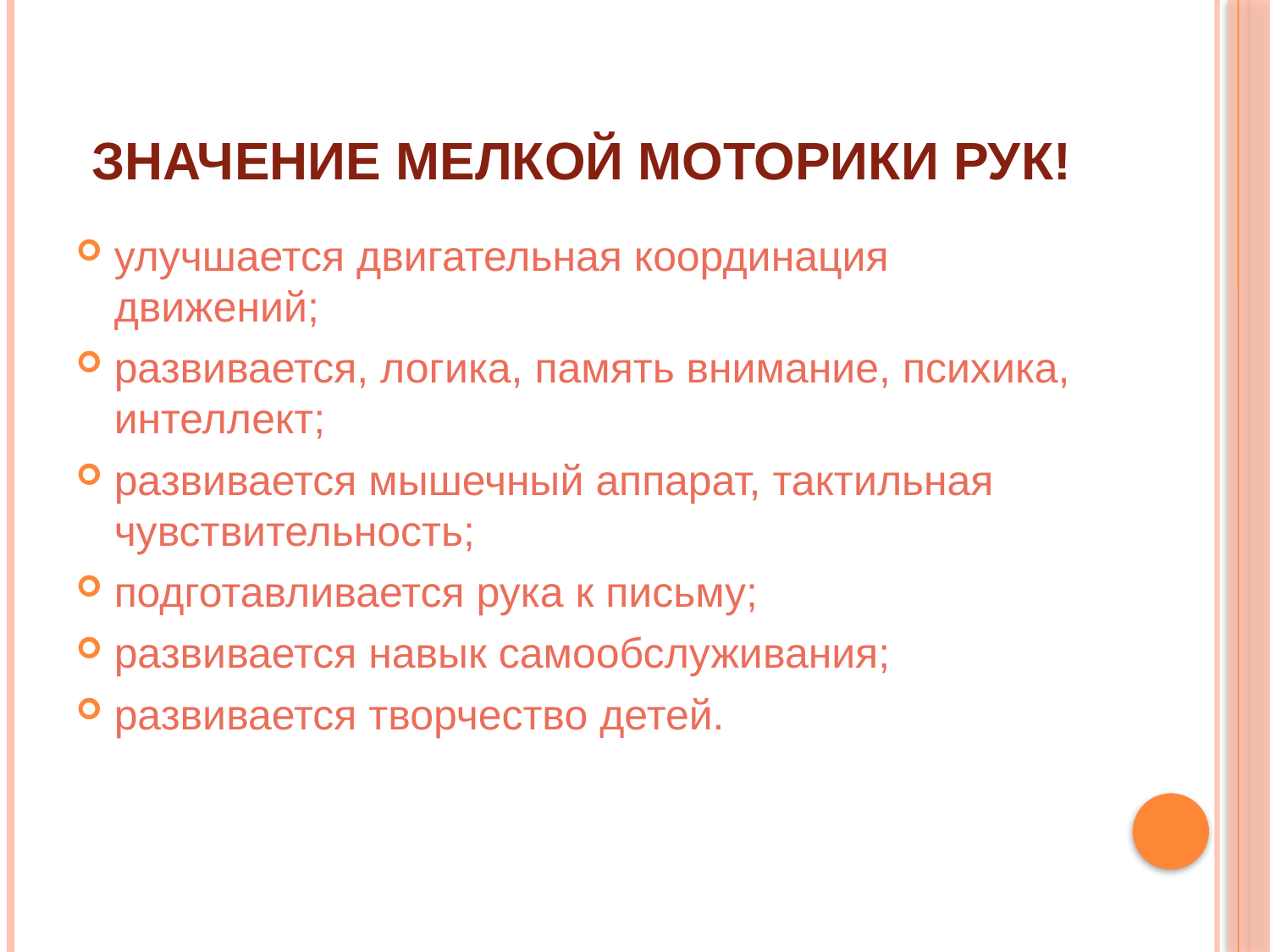

# Значение мелкой моторики рук!
улучшается двигательная координация движений;
развивается, логика, память внимание, психика, интеллект;
развивается мышечный аппарат, тактильная чувствительность;
подготавливается рука к письму;
развивается навык самообслуживания;
развивается творчество детей.